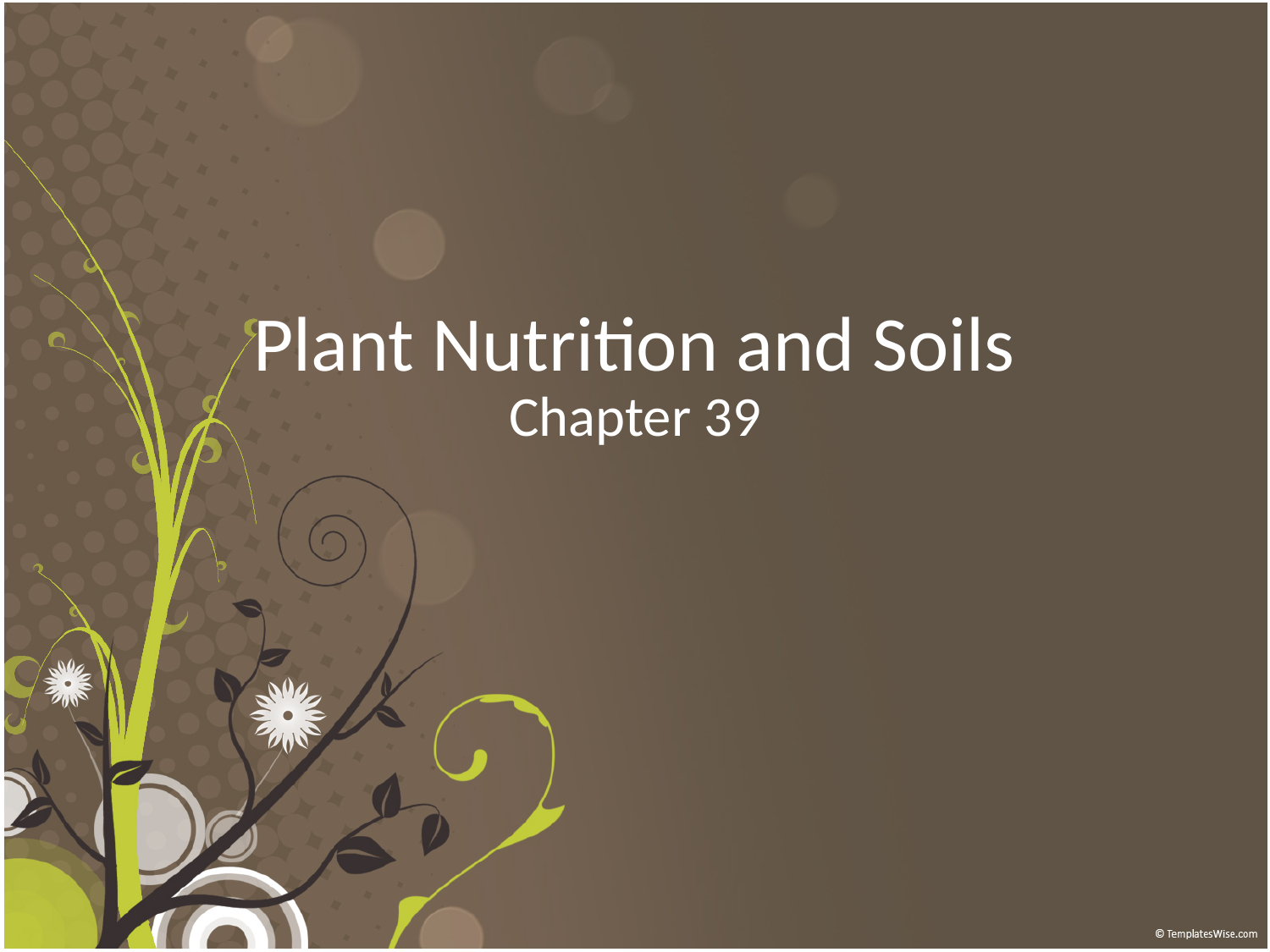

# Plant Nutrition and Soils
Chapter 39